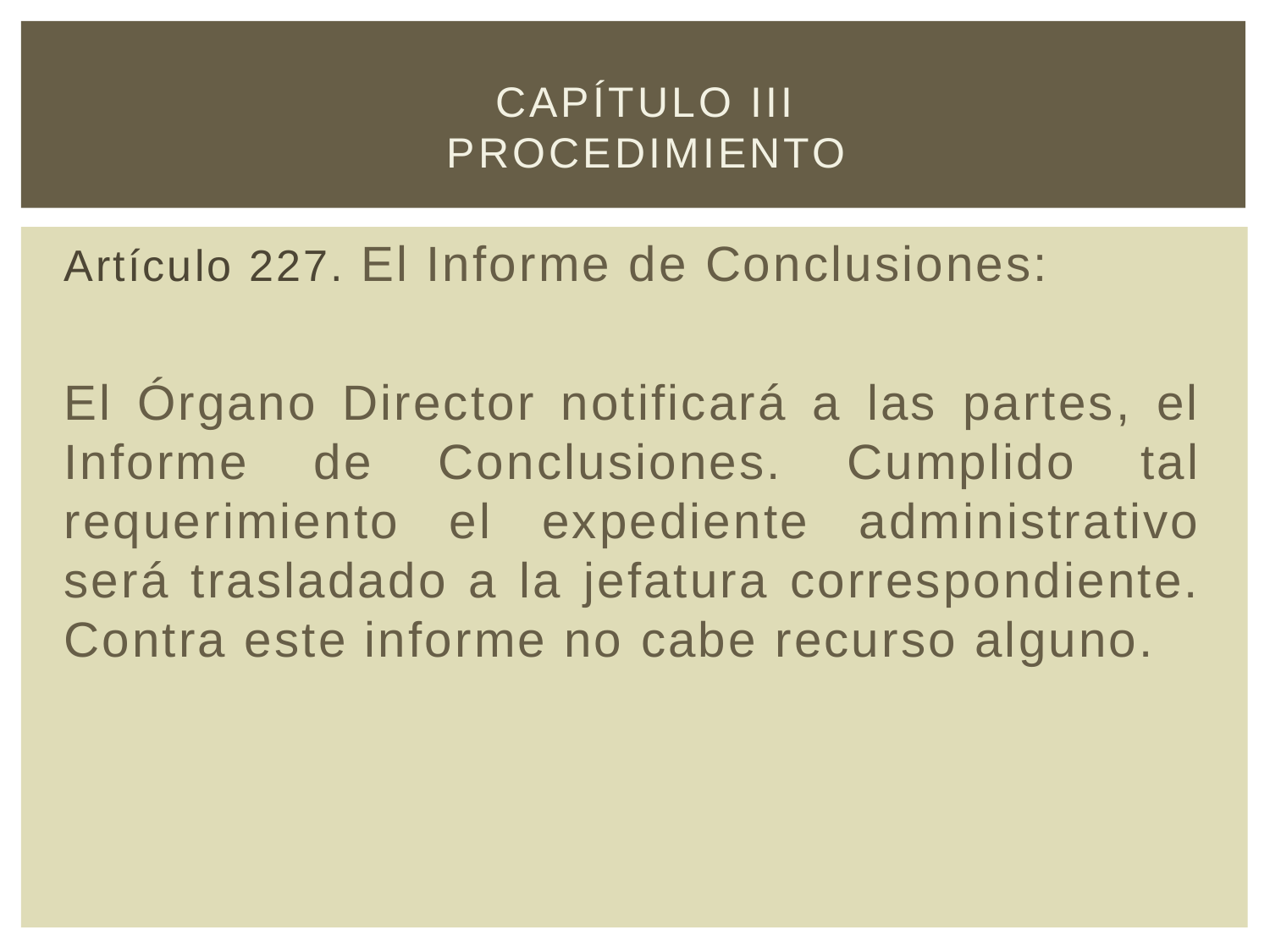

# Capítulo III PROCEDIMIENTO
Artículo 227. El Informe de Conclusiones:

El Órgano Director notificará a las partes, el Informe de Conclusiones. Cumplido tal requerimiento el expediente administrativo será trasladado a la jefatura correspondiente. Contra este informe no cabe recurso alguno.